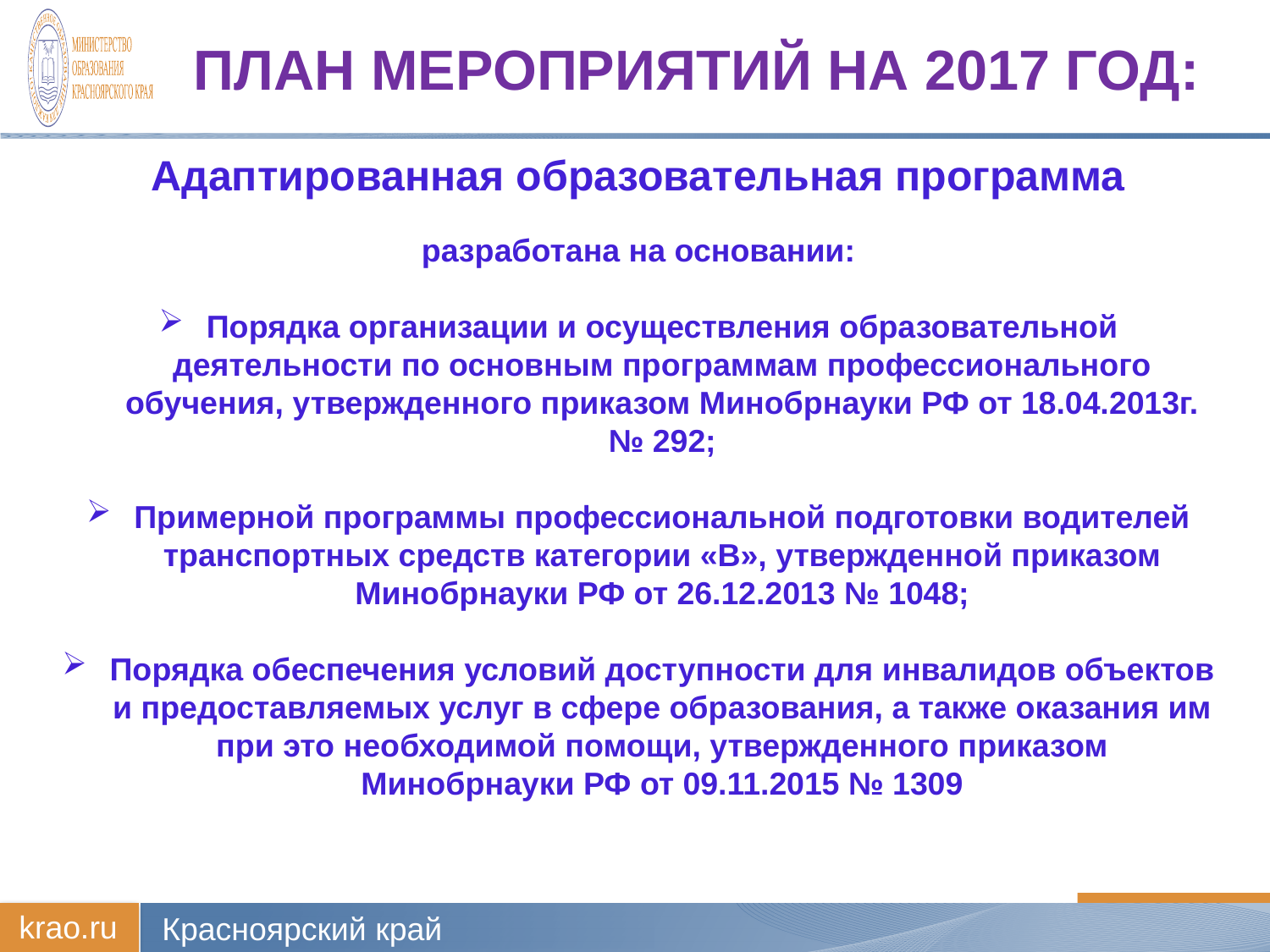

# План мероприятий на 2017 год:
Адаптированная образовательная программа
разработана на основании:

Порядка организации и осуществления образовательной деятельности по основным программам профессионального обучения, утвержденного приказом Минобрнауки РФ от 18.04.2013г. № 292;

Примерной программы профессиональной подготовки водителей транспортных средств категории «В», утвержденной приказом Минобрнауки РФ от 26.12.2013 № 1048;

Порядка обеспечения условий доступности для инвалидов объектов и предоставляемых услуг в сфере образования, а также оказания им при это необходимой помощи, утвержденного приказом Минобрнауки РФ от 09.11.2015 № 1309